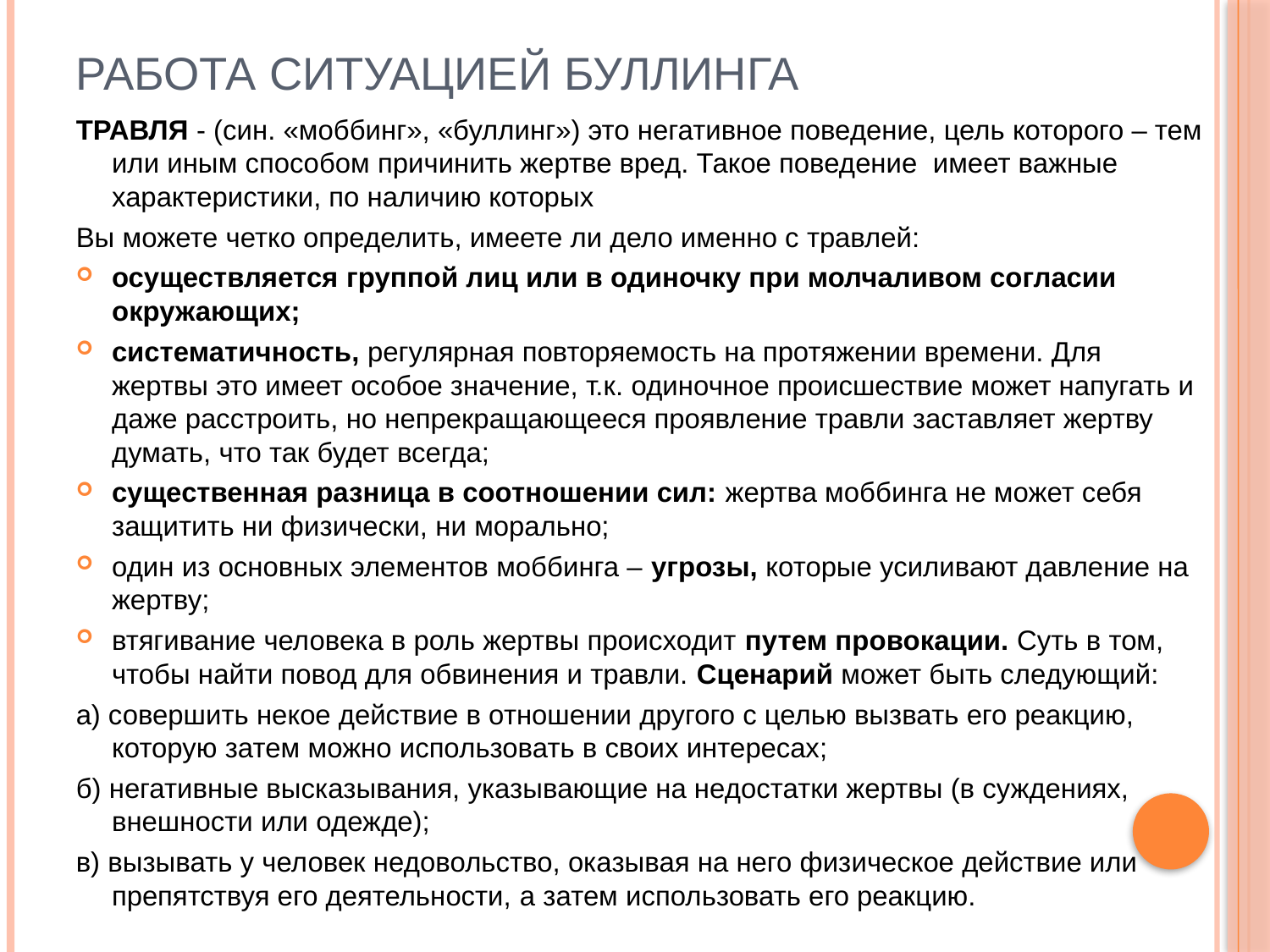

# Работа ситуацией буллинга
ТРАВЛЯ - (син. «моббинг», «буллинг») это негативное поведение, цель которого – тем или иным способом причинить жертве вред. Такое поведение  имеет важные характеристики, по наличию которых
Вы можете четко определить, имеете ли дело именно с травлей:
осуществляется группой лиц или в одиночку при молчаливом согласии окружающих;
систематичность, регулярная повторяемость на протяжении времени. Для жертвы это имеет особое значение, т.к. одиночное происшествие может напугать и даже расстроить, но непрекращающееся проявление травли заставляет жертву думать, что так будет всегда;
существенная разница в соотношении сил: жертва моббинга не может себя защитить ни физически, ни морально;
один из основных элементов моббинга – угрозы, которые усиливают давление на жертву;
втягивание человека в роль жертвы происходит путем провокации. Суть в том, чтобы найти повод для обвинения и травли. Сценарий может быть следующий:
а) совершить некое действие в отношении другого с целью вызвать его реакцию, которую затем можно использовать в своих интересах;
б) негативные высказывания, указывающие на недостатки жертвы (в суждениях, внешности или одежде);
в) вызывать у человек недовольство, оказывая на него физическое действие или препятствуя его деятельности, а затем использовать его реакцию.